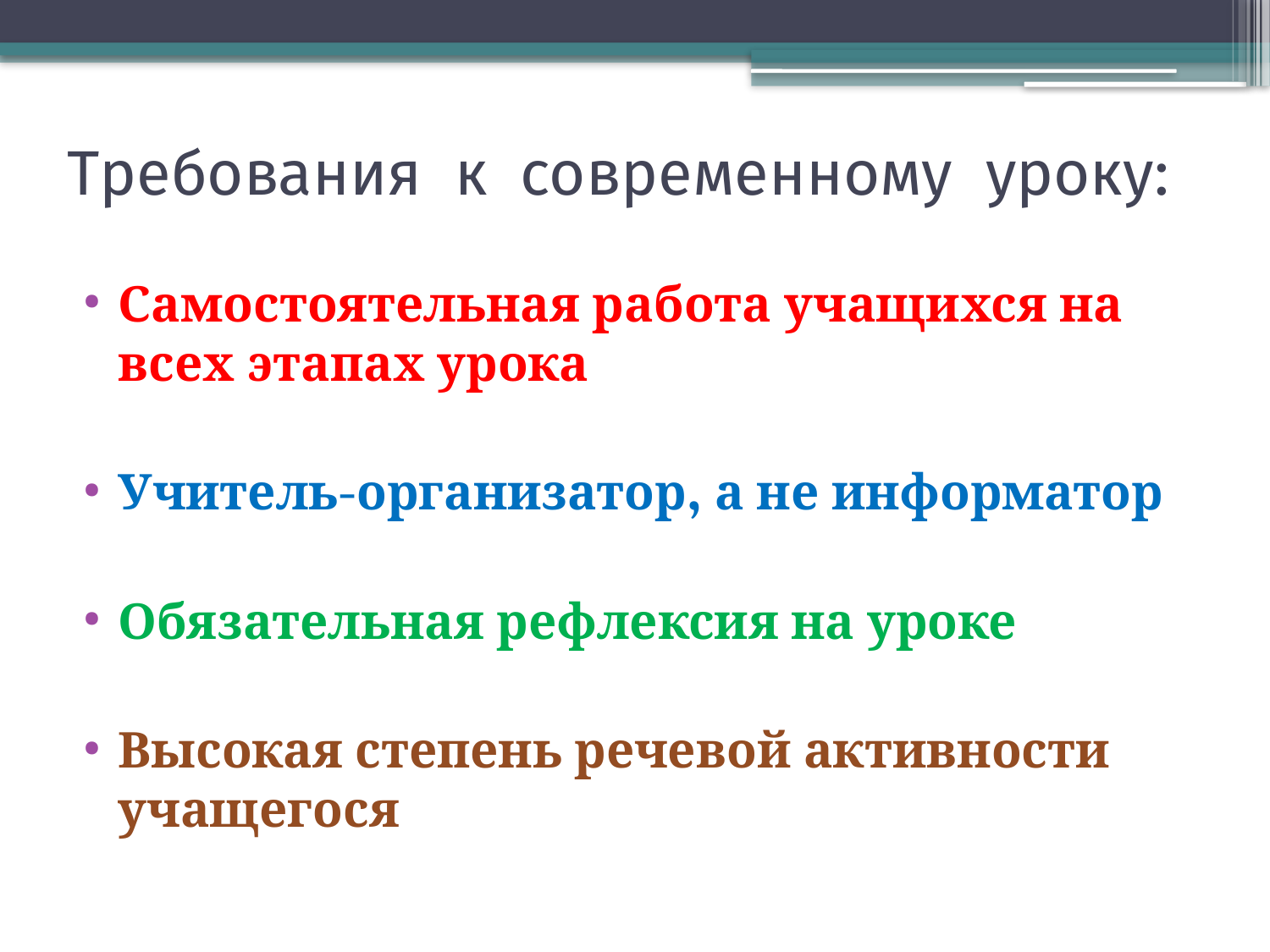

# Требования  к  современному  уроку:
Самостоятельная работа учащихся на всех этапах урока

Учитель-организатор, а не информатор

Обязательная рефлексия на уроке

Высокая степень речевой активности учащегося